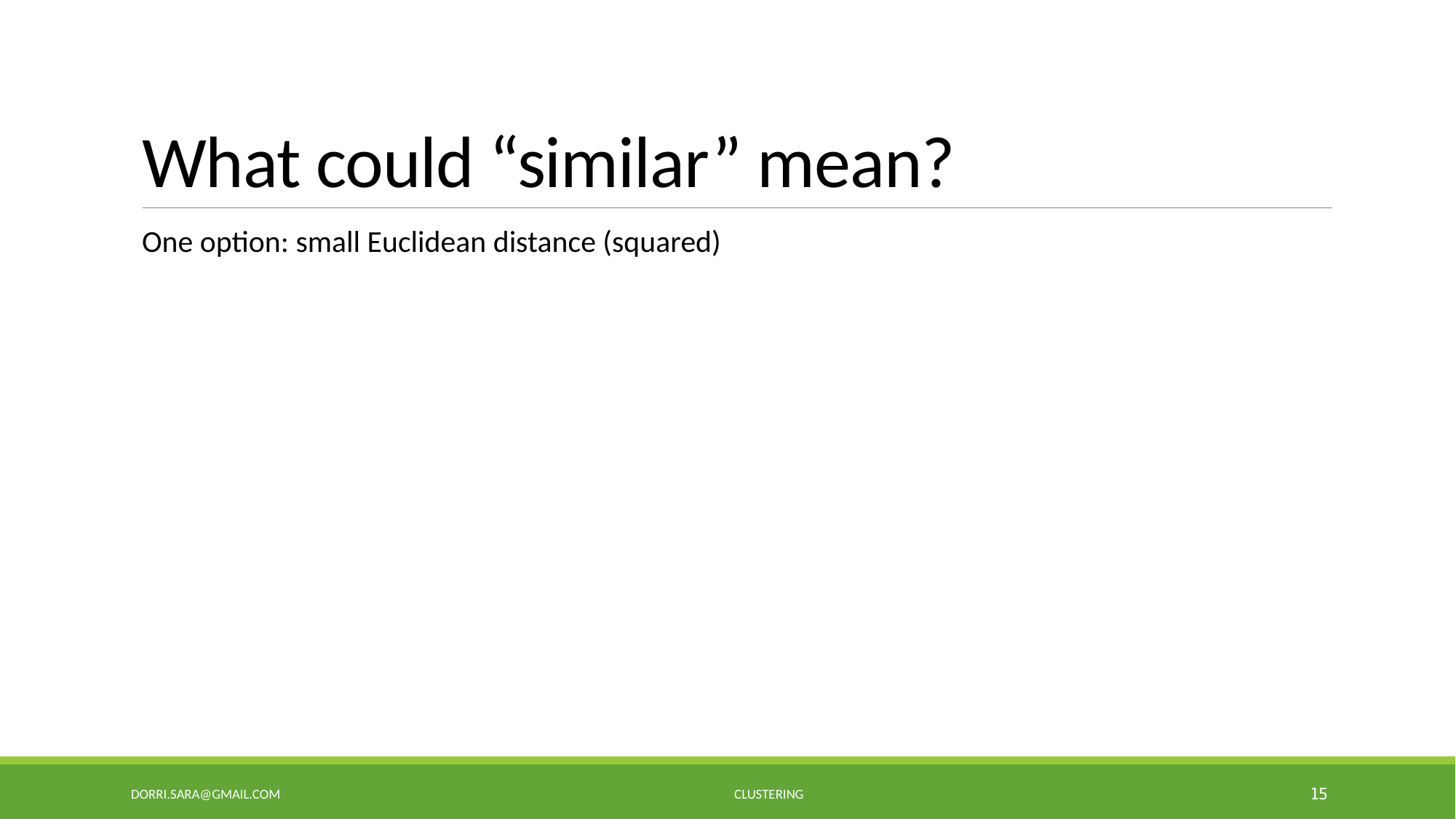

# What could “similar” mean?
One option: small Euclidean distance (squared)

Dorri.sara@gmail.com                                                                                                                                                   Clustering
15